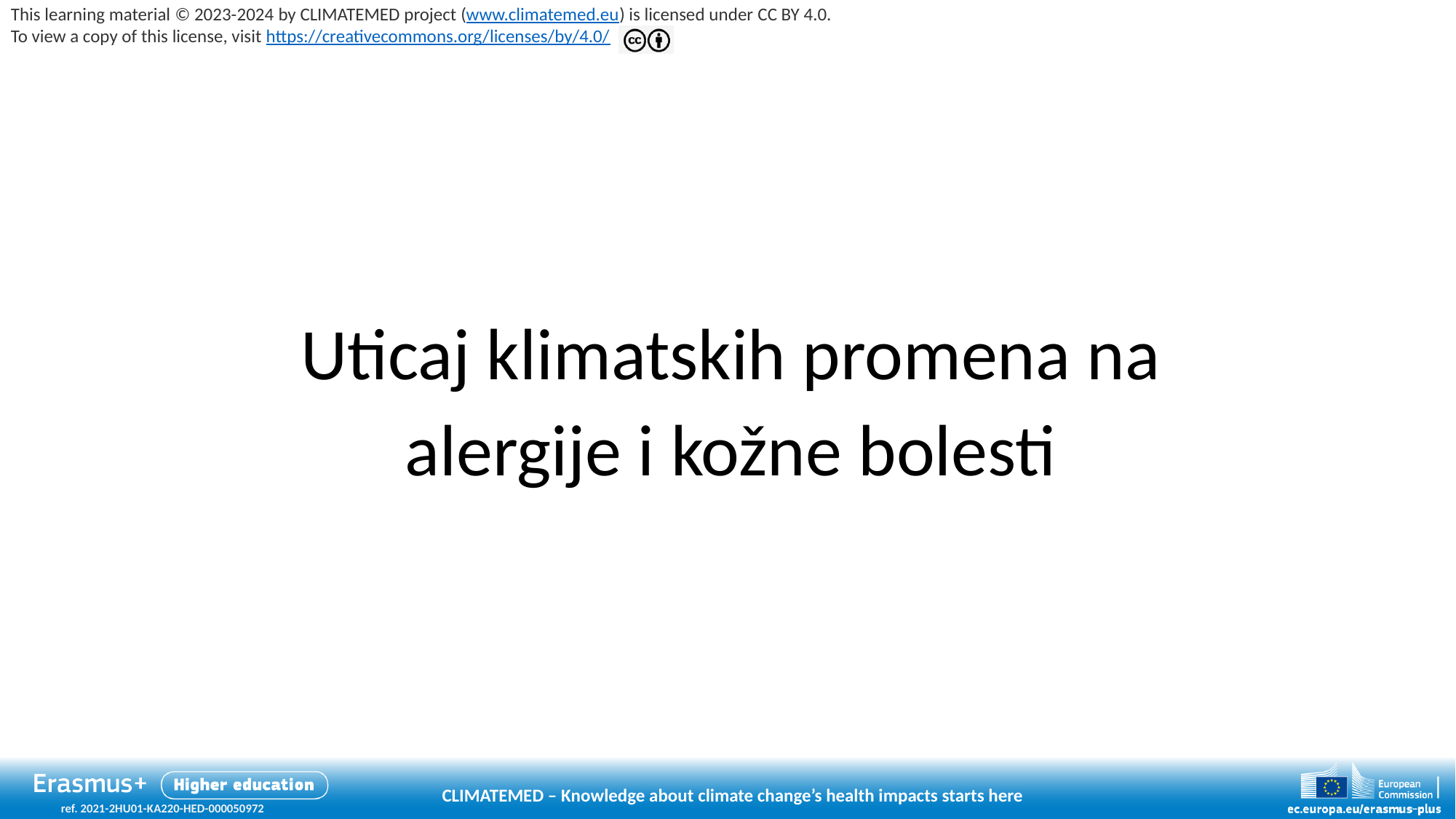

# Uticaj klimatskih promena na alergije i kožne bolesti